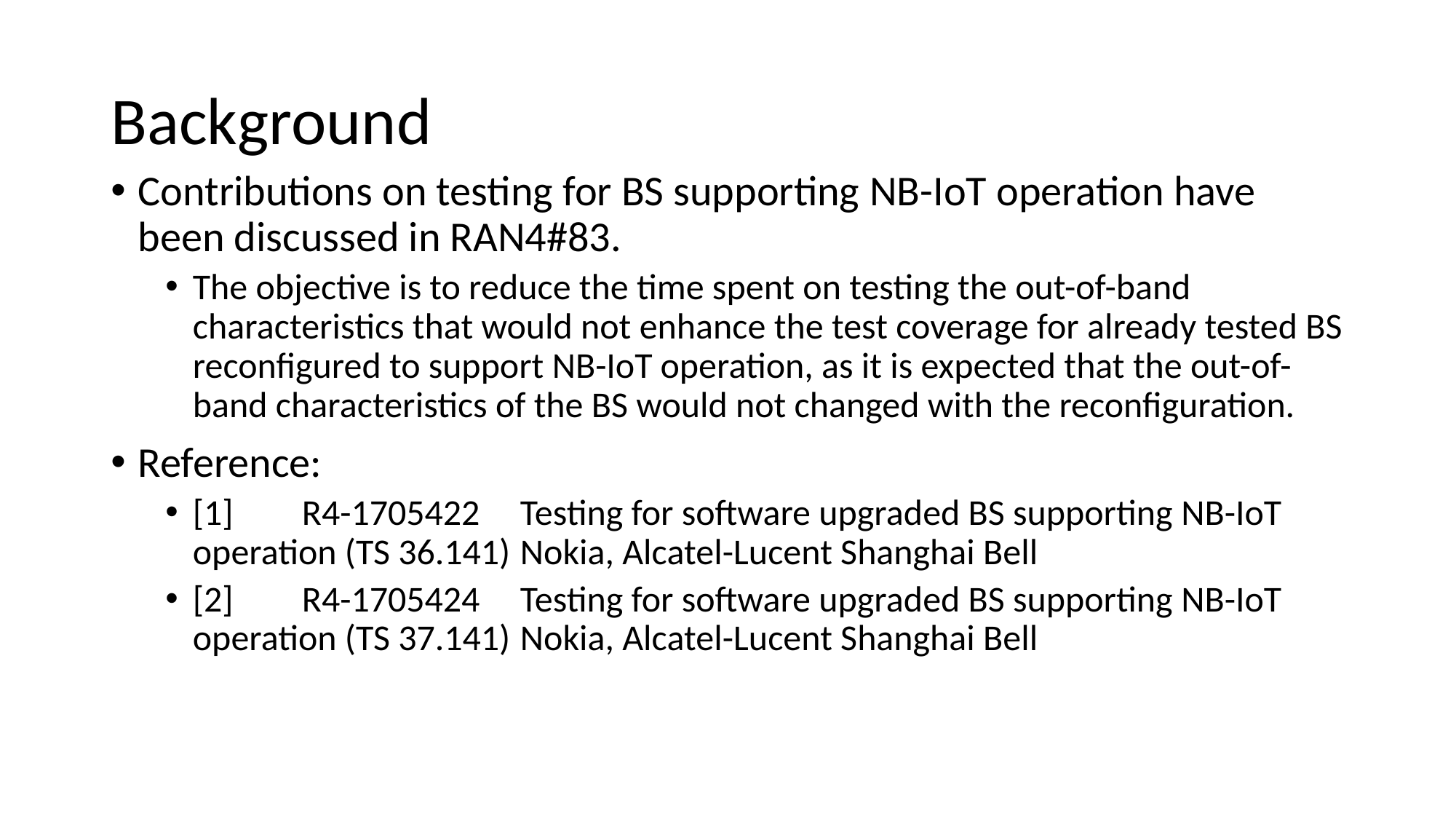

# Background
Contributions on testing for BS supporting NB-IoT operation have been discussed in RAN4#83.
The objective is to reduce the time spent on testing the out-of-band characteristics that would not enhance the test coverage for already tested BS reconfigured to support NB-IoT operation, as it is expected that the out-of-band characteristics of the BS would not changed with the reconfiguration.
Reference:
[1]	R4-1705422	Testing for software upgraded BS supporting NB-IoT operation (TS 36.141)	Nokia, Alcatel-Lucent Shanghai Bell
[2]	R4-1705424	Testing for software upgraded BS supporting NB-IoT operation (TS 37.141)	Nokia, Alcatel-Lucent Shanghai Bell